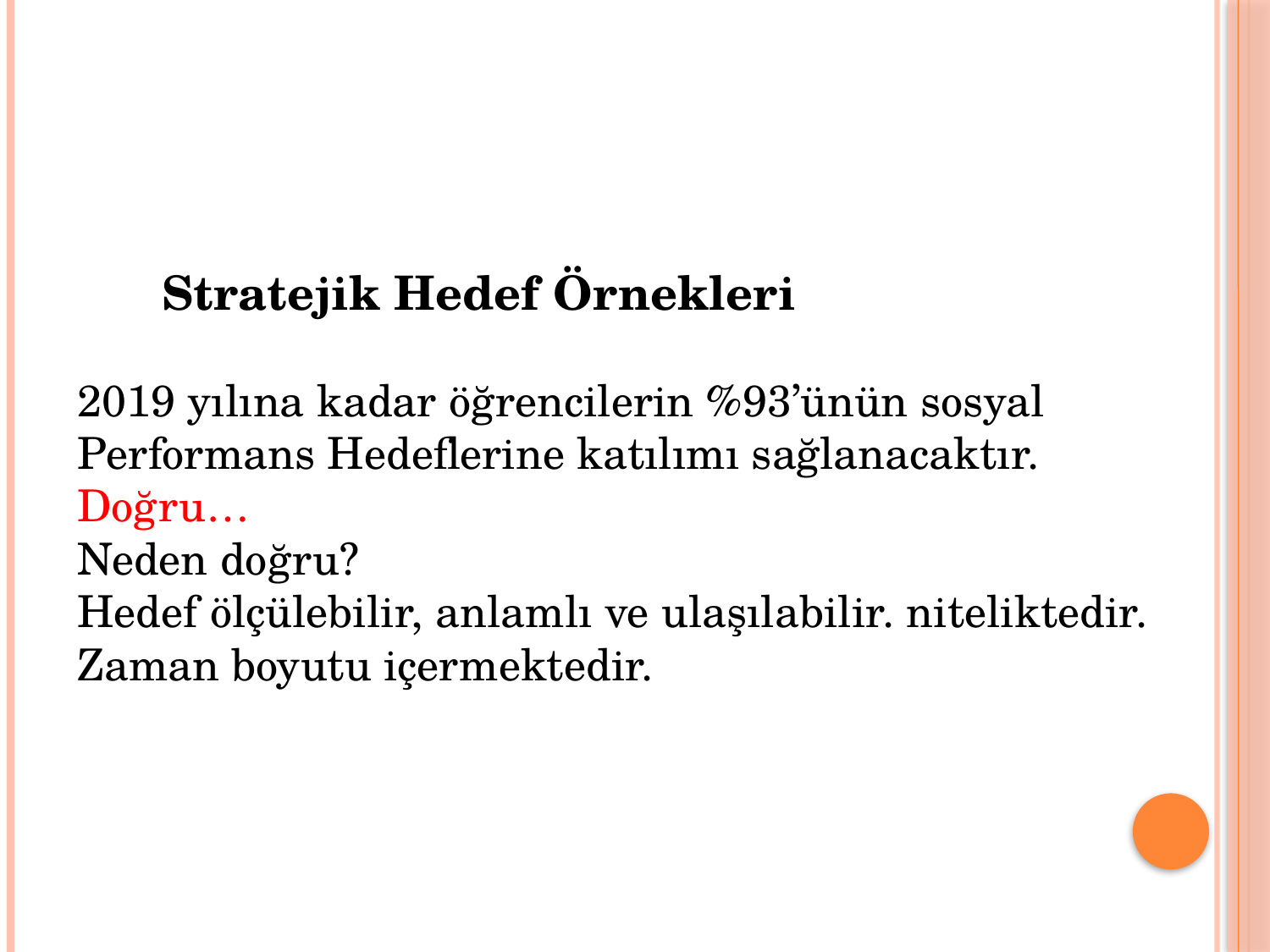

Stratejik Hedef Örnekleri
2019 yılına kadar öğrencilerin %93’ünün sosyal Performans Hedeflerine katılımı sağlanacaktır.
Doğru…
Neden doğru?
Hedef ölçülebilir, anlamlı ve ulaşılabilir. niteliktedir. Zaman boyutu içermektedir.